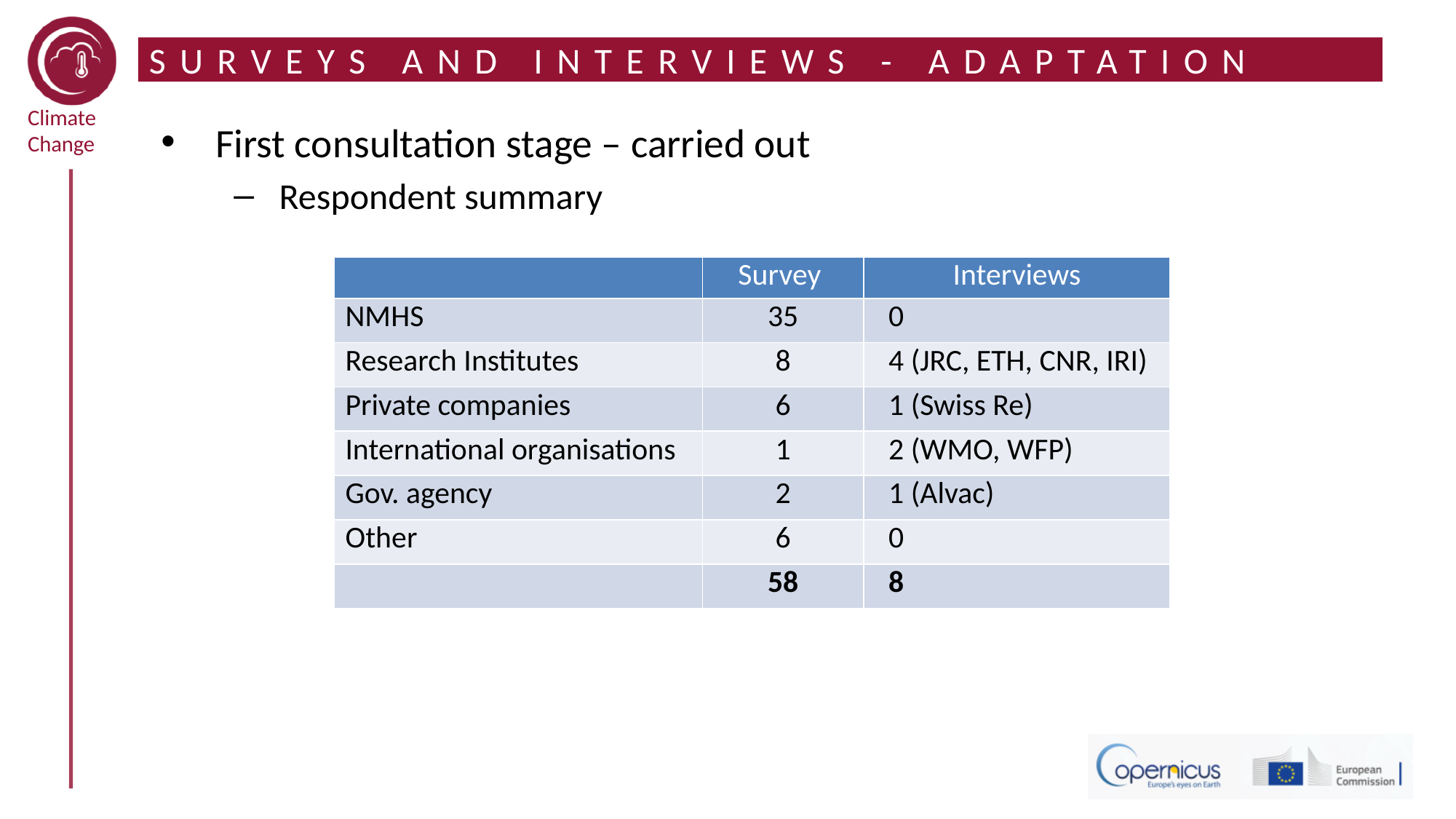

# SURVEYS AND INTERVIEWS - ADAPTATION
First consultation stage – carried out
Respondent summary
|  | Survey | Interviews |
| --- | --- | --- |
| NMHS | 35 | 0 |
| Research Institutes | 8 | 4 (JRC, ETH, CNR, IRI) |
| Private companies | 6 | 1 (Swiss Re) |
| International organisations | 1 | 2 (WMO, WFP) |
| Gov. agency | 2 | 1 (Alvac) |
| Other | 6 | 0 |
|  | 58 | 8 |